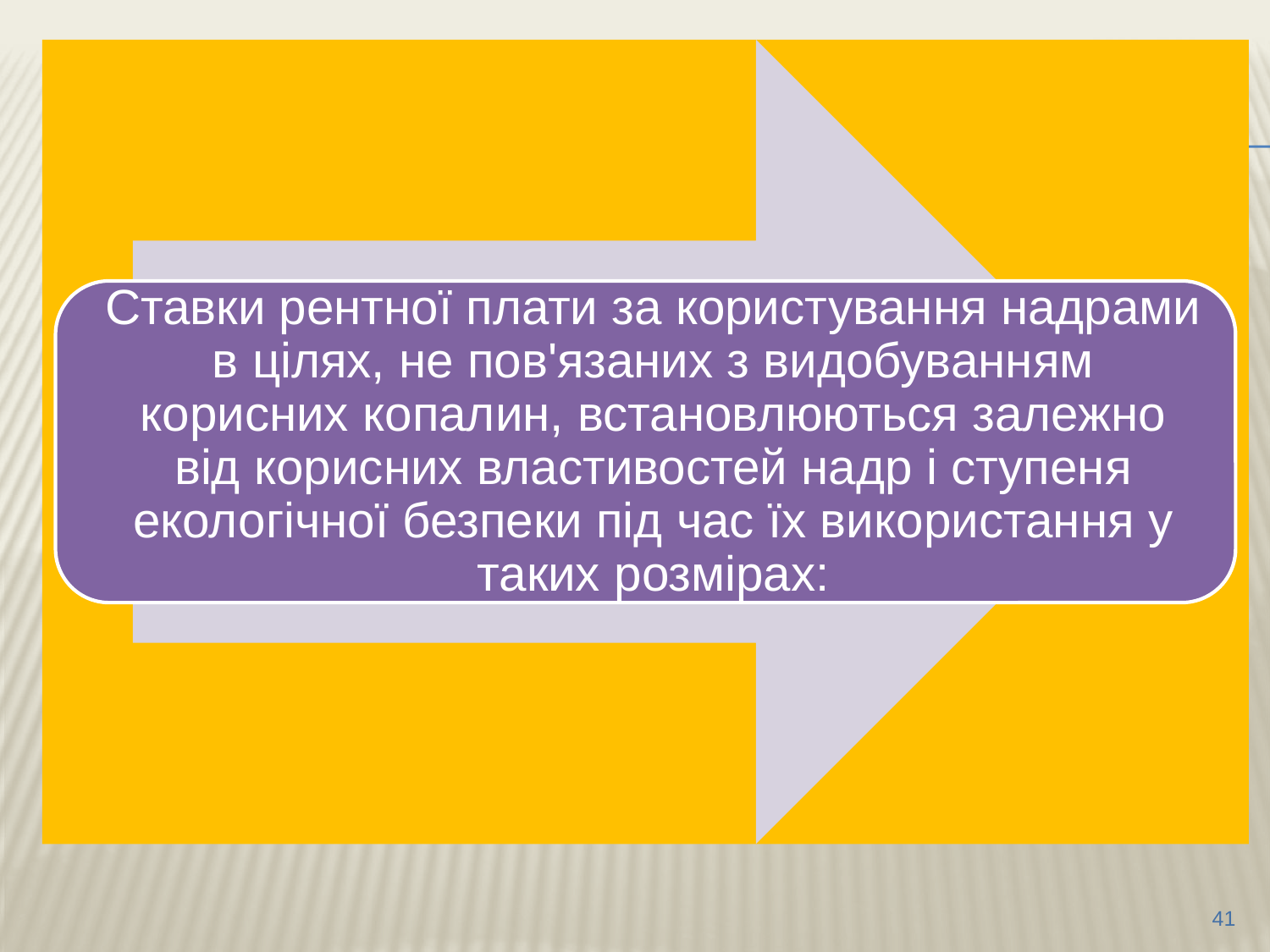

Ставки рентної плати за користування надрами в цілях, не пов'язаних з видобуванням корисних копалин, встановлюються залежно від корисних властивостей надр і ступеня екологічної безпеки під час їх використання у таких розмірах:
41